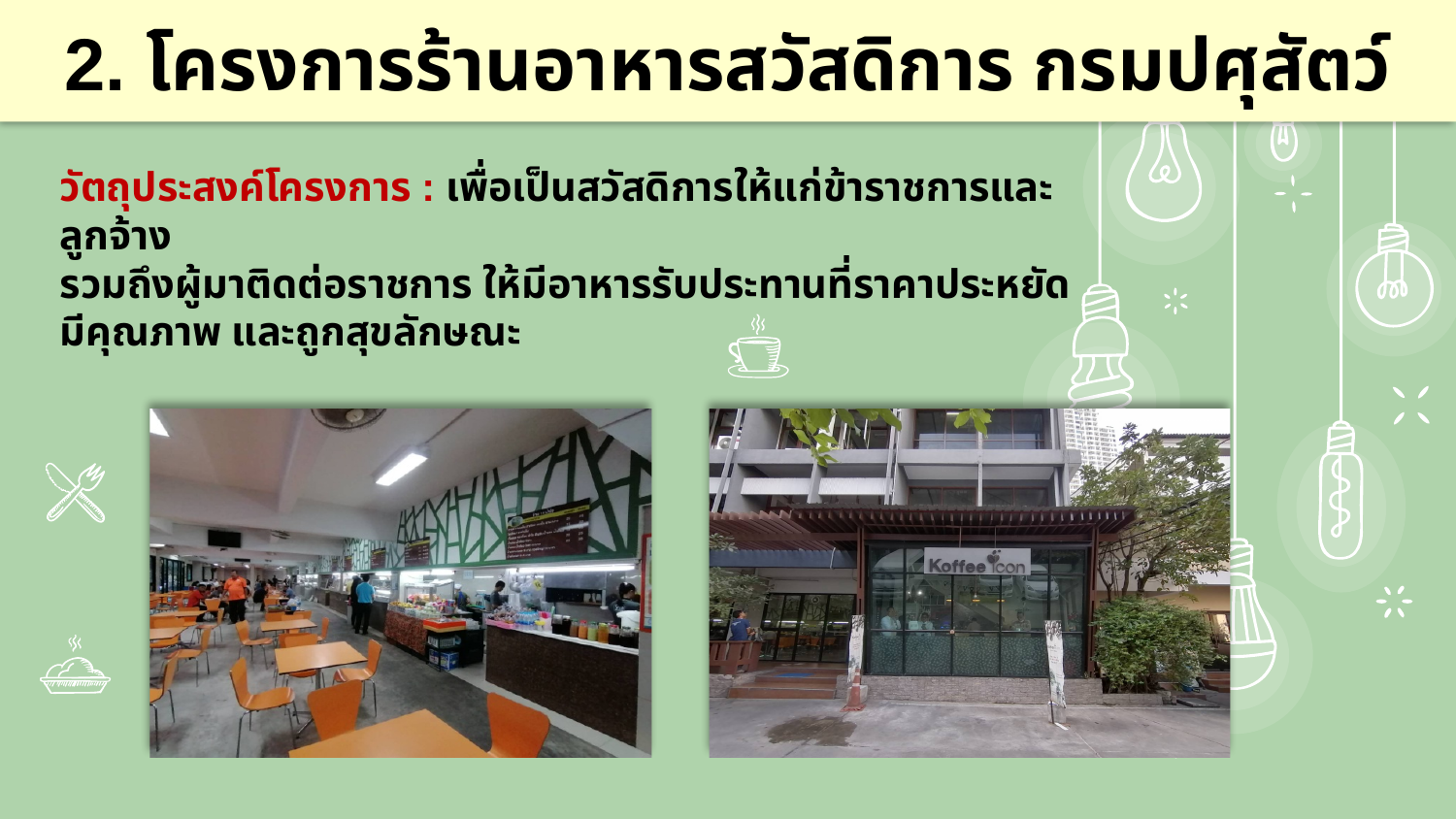

2. โครงการร้านอาหารสวัสดิการ กรมปศุสัตว์
วัตถุประสงค์โครงการ : เพื่อเป็นสวัสดิการให้แก่ข้าราชการและลูกจ้าง
รวมถึงผู้มาติดต่อราชการ ให้มีอาหารรับประทานที่ราคาประหยัด
มีคุณภาพ และถูกสุขลักษณะ